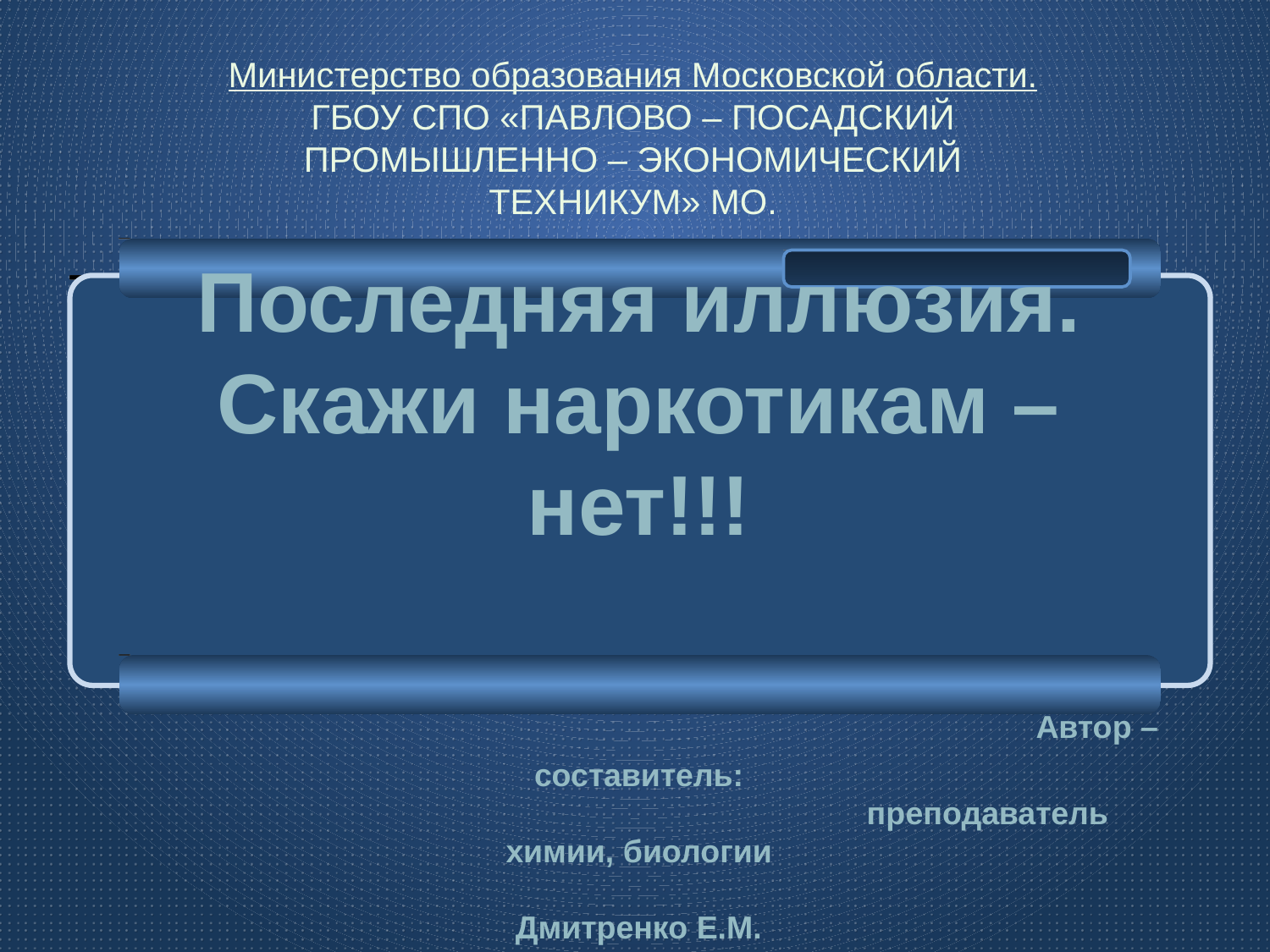

Министерство образования Московской области.
ГБОУ СПО «ПАВЛОВО – ПОСАДСКИЙ ПРОМЫШЛЕННО – ЭКОНОМИЧЕСКИЙ ТЕХНИКУМ» МО.
# Последняя иллюзия. Скажи наркотикам – нет!!! Автор – составитель: преподаватель химии, биологии Дмитренко Е.М. 2011 год.